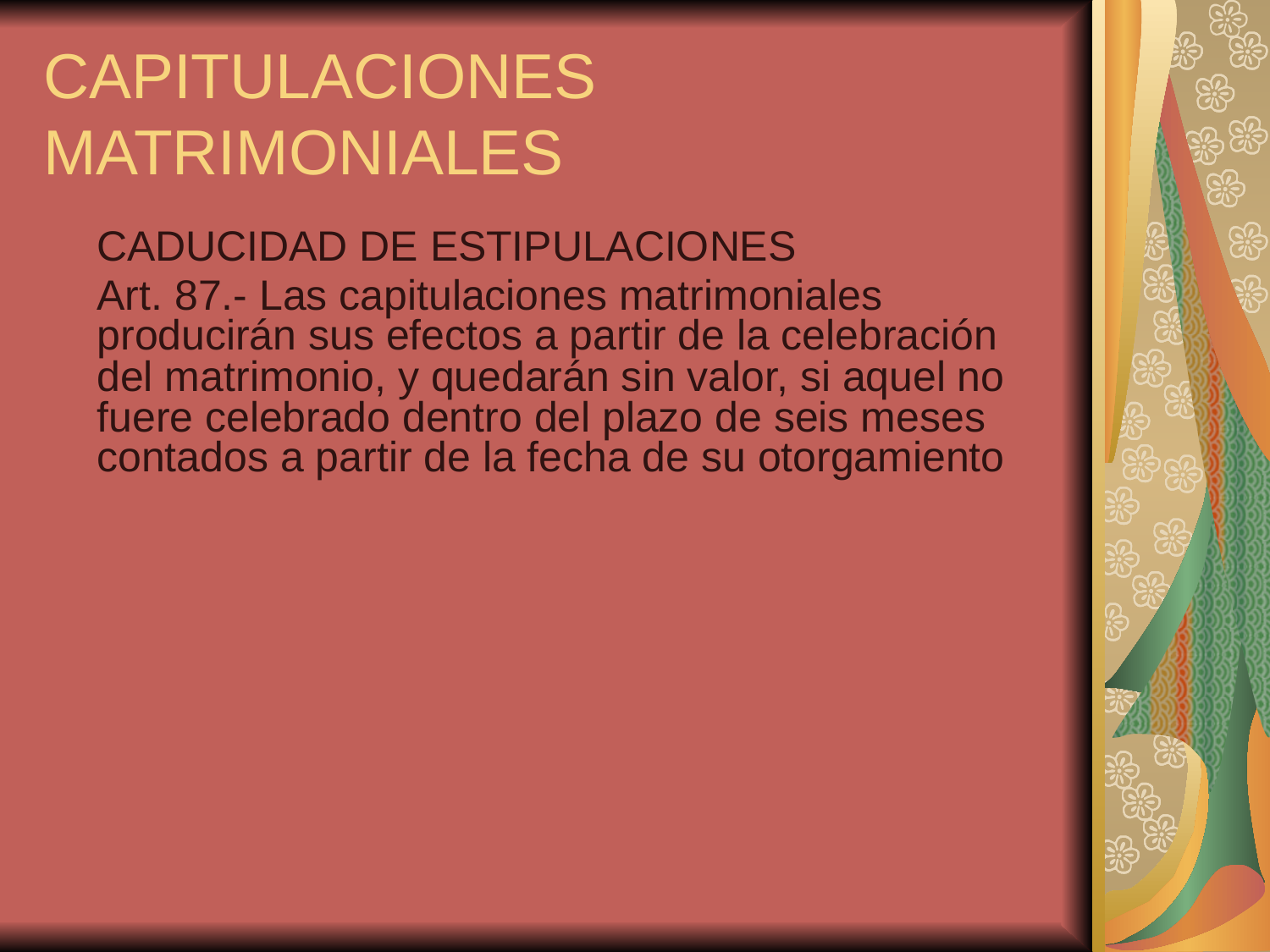

CAPITULACIONES MATRIMONIALES
    CADUCIDAD DE ESTIPULACIONES
	Art. 87.- Las capitulaciones matrimoniales producirán sus efectos a partir de la celebración del matrimonio, y quedarán sin valor, si aquel no fuere celebrado dentro del plazo de seis meses contados a partir de la fecha de su otorgamiento